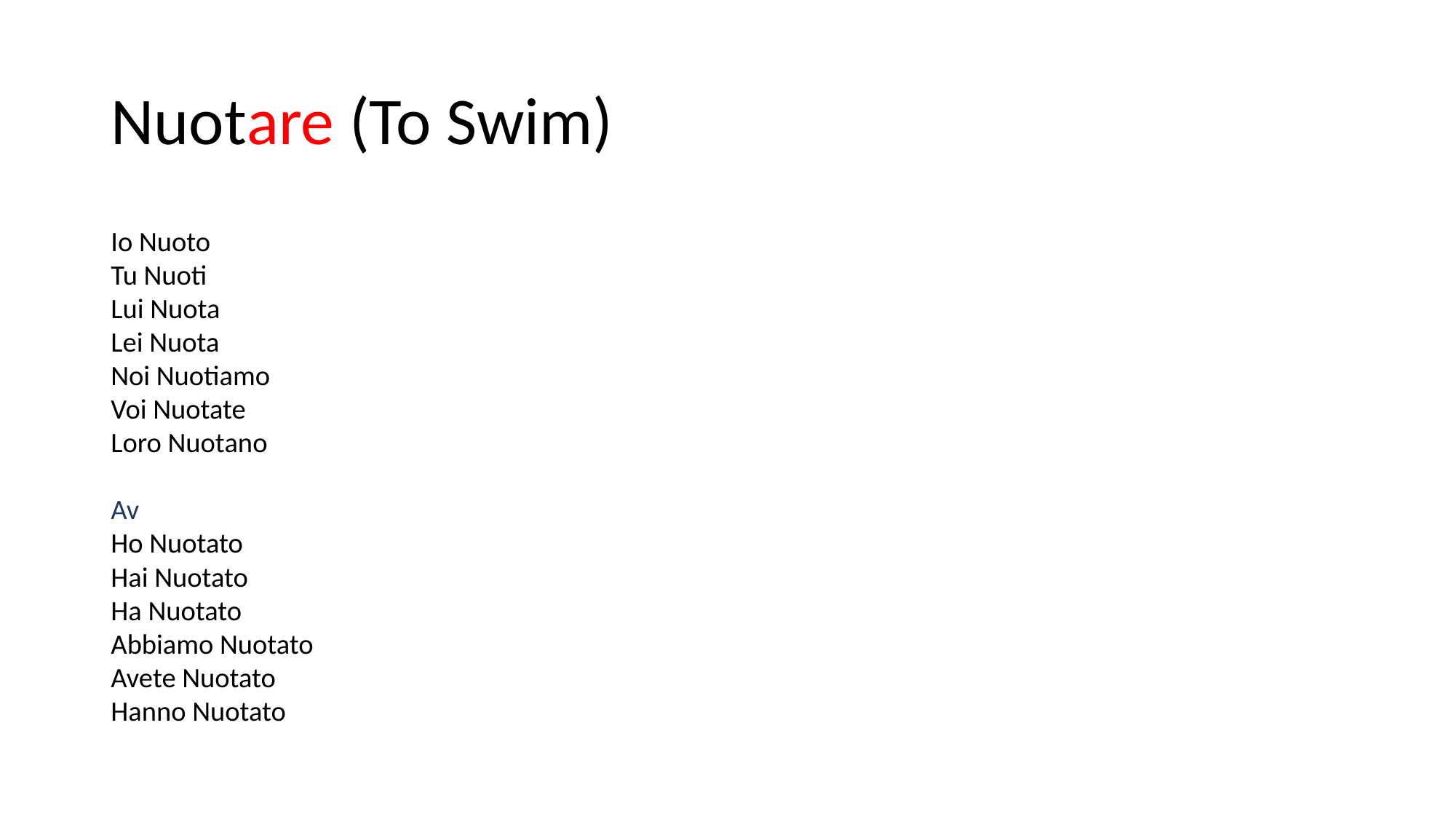

# Nuotare (To Swim)
Io Nuoto
Tu Nuoti
Lui Nuota
Lei Nuota
Noi Nuotiamo
Voi Nuotate
Loro Nuotano

Av
Ho Nuotato
Hai Nuotato
Ha Nuotato
Abbiamo Nuotato
Avete Nuotato
Hanno Nuotato